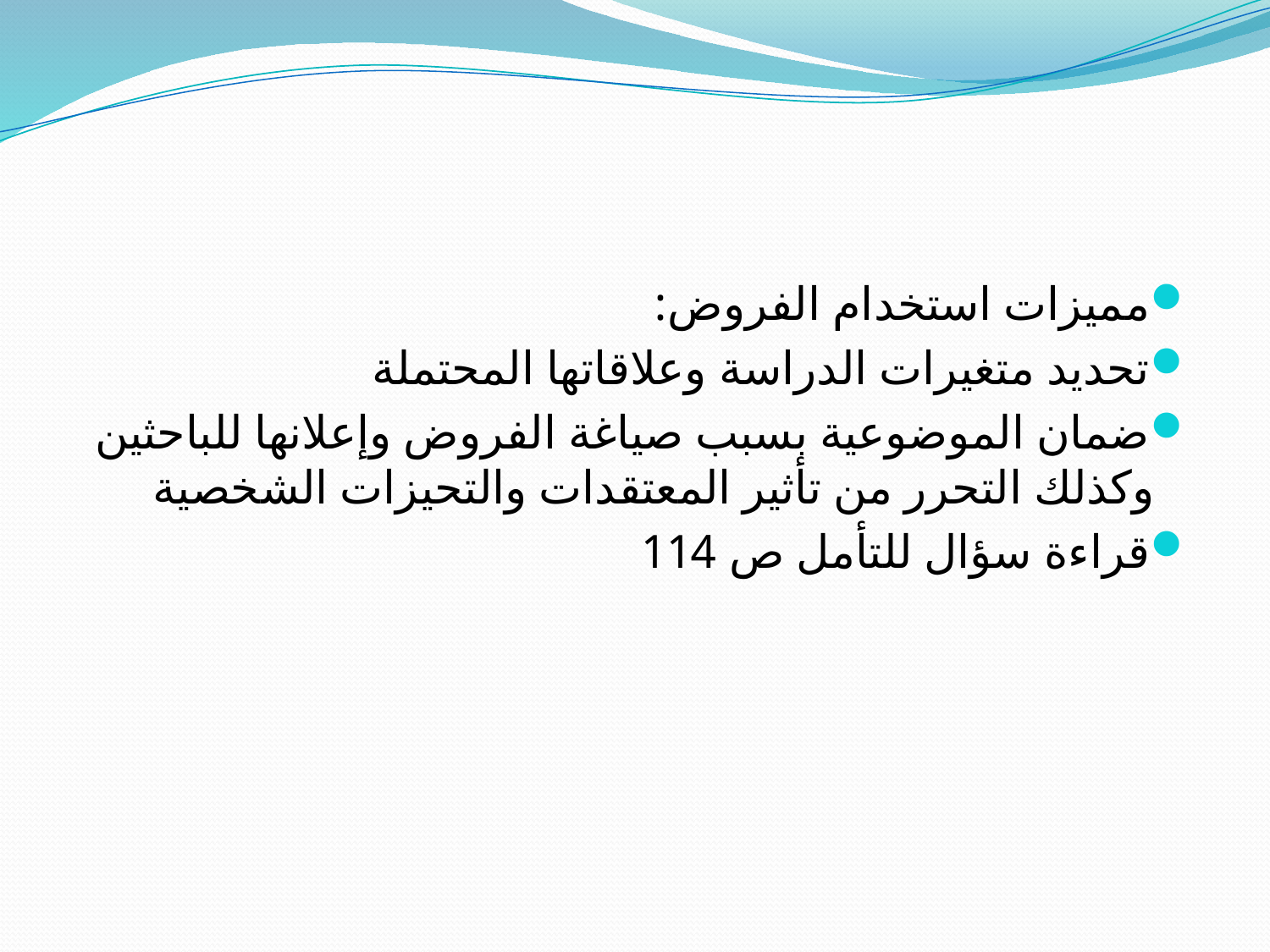

#
مميزات استخدام الفروض:
تحديد متغيرات الدراسة وعلاقاتها المحتملة
ضمان الموضوعية بسبب صياغة الفروض وإعلانها للباحثين وكذلك التحرر من تأثير المعتقدات والتحيزات الشخصية
قراءة سؤال للتأمل ص 114